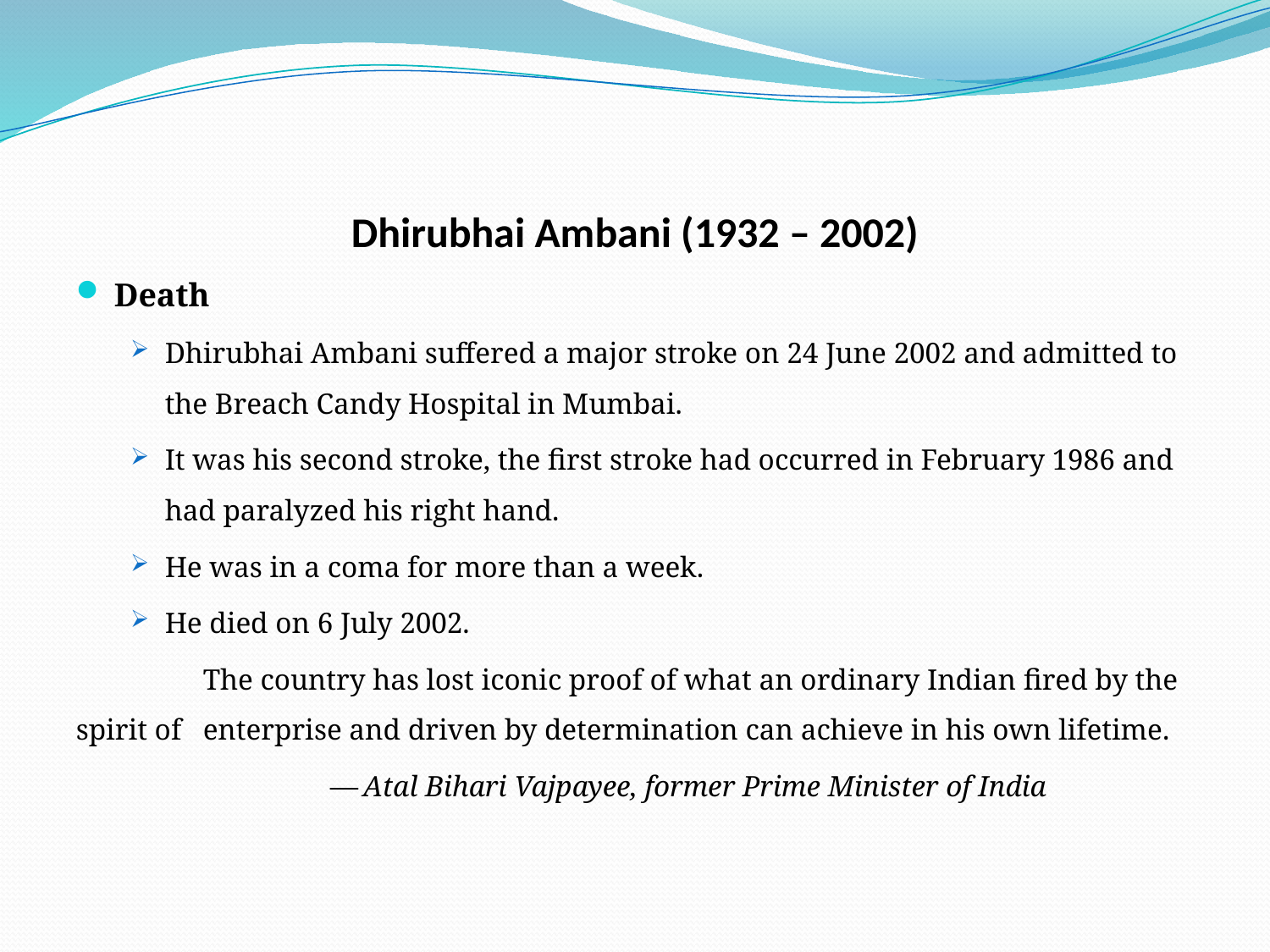

# Dhirubhai Ambani (1932 – 2002)
Death
Dhirubhai Ambani suffered a major stroke on 24 June 2002 and admitted to the Breach Candy Hospital in Mumbai.
It was his second stroke, the first stroke had occurred in February 1986 and had paralyzed his right hand.
He was in a coma for more than a week.
He died on 6 July 2002.
	The country has lost iconic proof of what an ordinary Indian fired by the spirit of 	enterprise and driven by determination can achieve in his own lifetime.
		— Atal Bihari Vajpayee, former Prime Minister of India